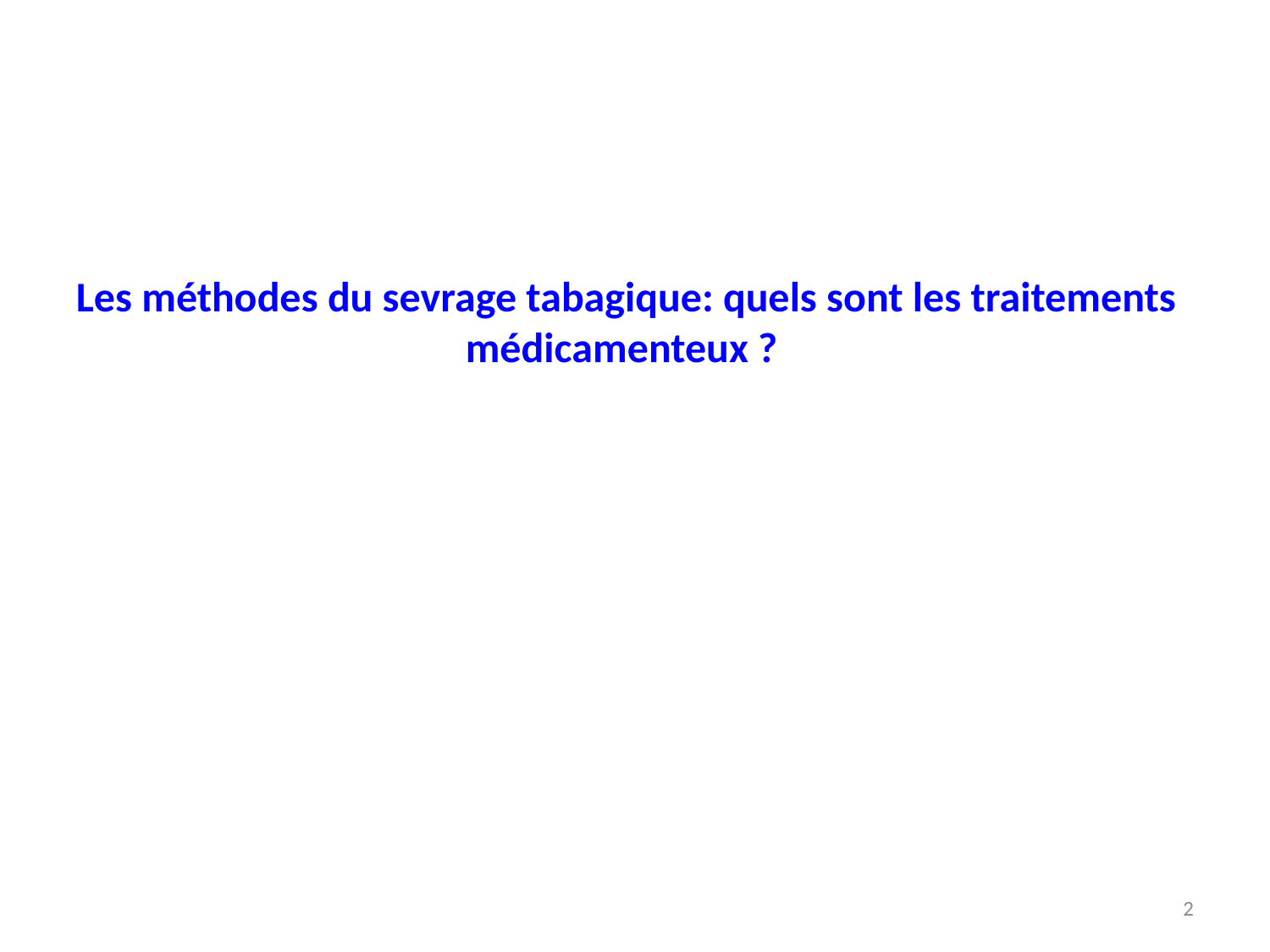

# Les méthodes du sevrage tabagique: quels sont les traitements médicamenteux ?
2